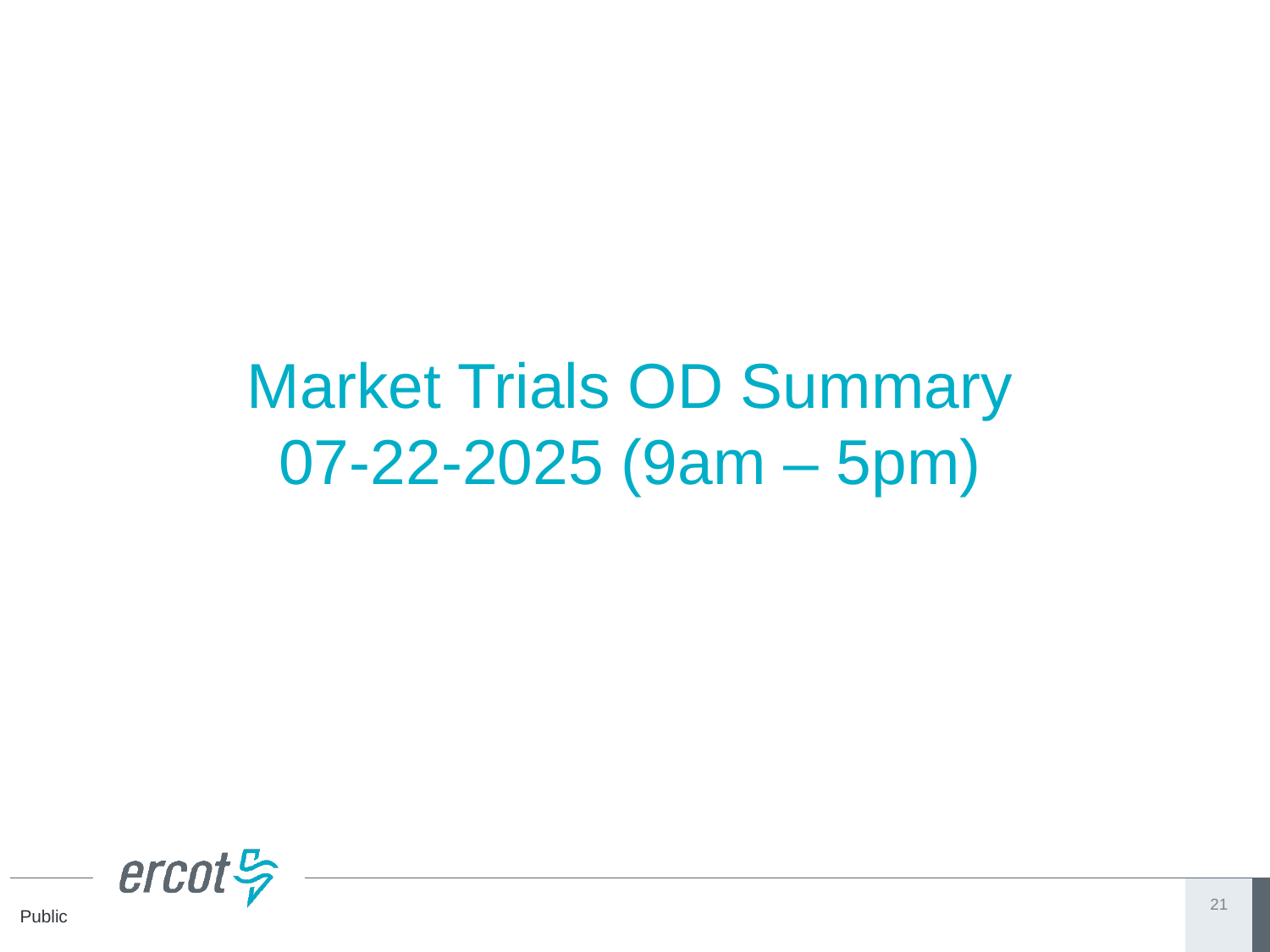

# Market Trials OD Summary 07-22-2025 (9am – 5pm)
21